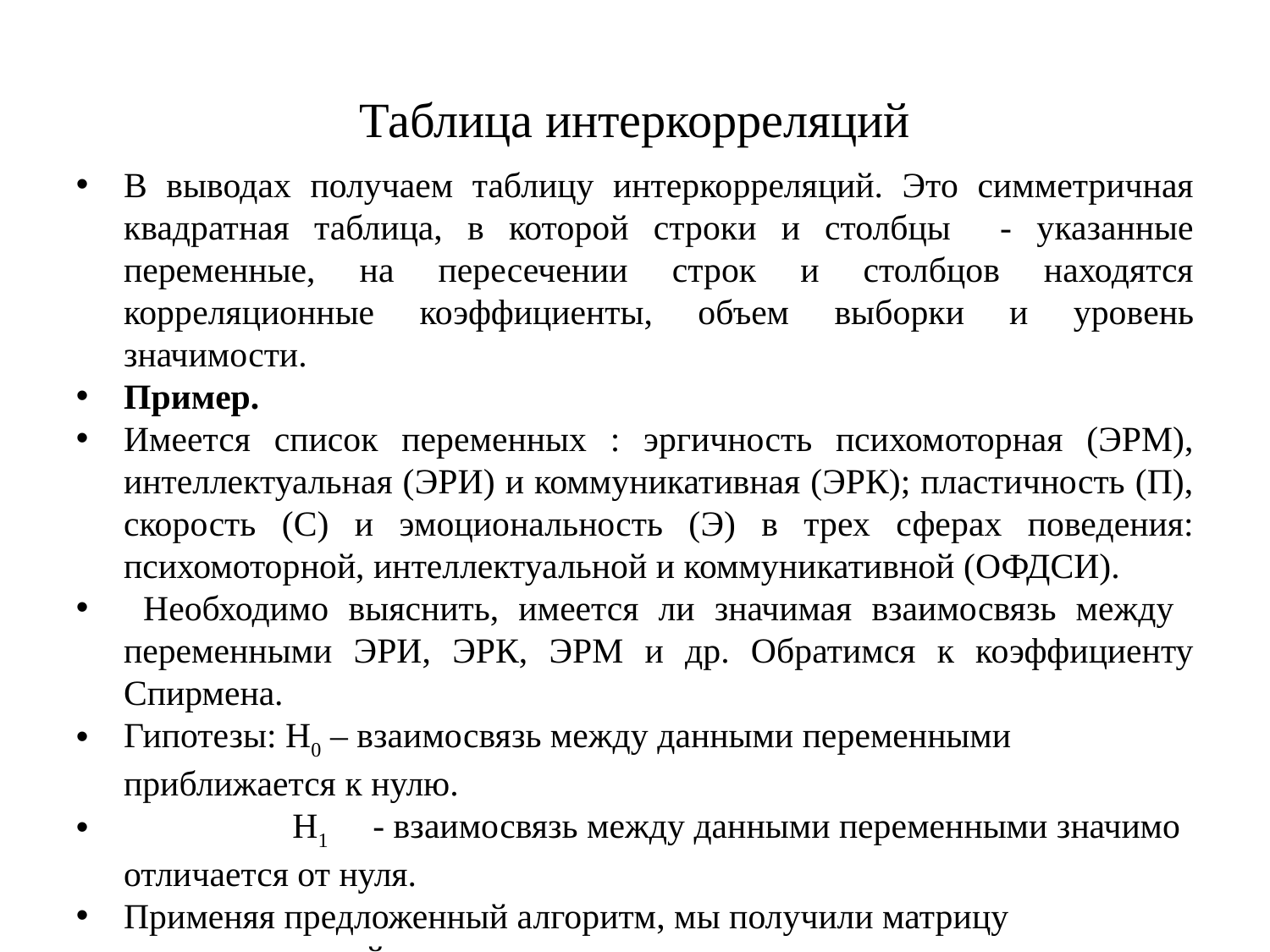

Таблица интеркорреляций
В выводах получаем таблицу интеркорреляций. Это симметричная квадратная таблица, в которой строки и столбцы  - указанные переменные, на пересечении строк и столбцов находятся корреляционные коэффициенты, объем выборки и уровень значимости.
Пример.
Имеется список переменных : эргичность психомоторная (ЭРМ), интеллектуальная (ЭРИ) и коммуникативная (ЭРК); пластичность (П), скорость (С) и эмоциональность (Э) в трех сферах поведения: психомоторной, интеллектуальной и коммуникативной (ОФДСИ).
 Необходимо выяснить, имеется ли значимая взаимосвязь между  переменными ЭРИ, ЭРК, ЭРМ и др. Обратимся к коэффициенту Спирмена.
Гипотезы: Н0 – взаимосвязь между данными переменными приближается к нулю.
                   Н1     - взаимосвязь между данными переменными значимо отличается от нуля.
Применяя предложенный алгоритм, мы получили матрицу интеркорреляций .